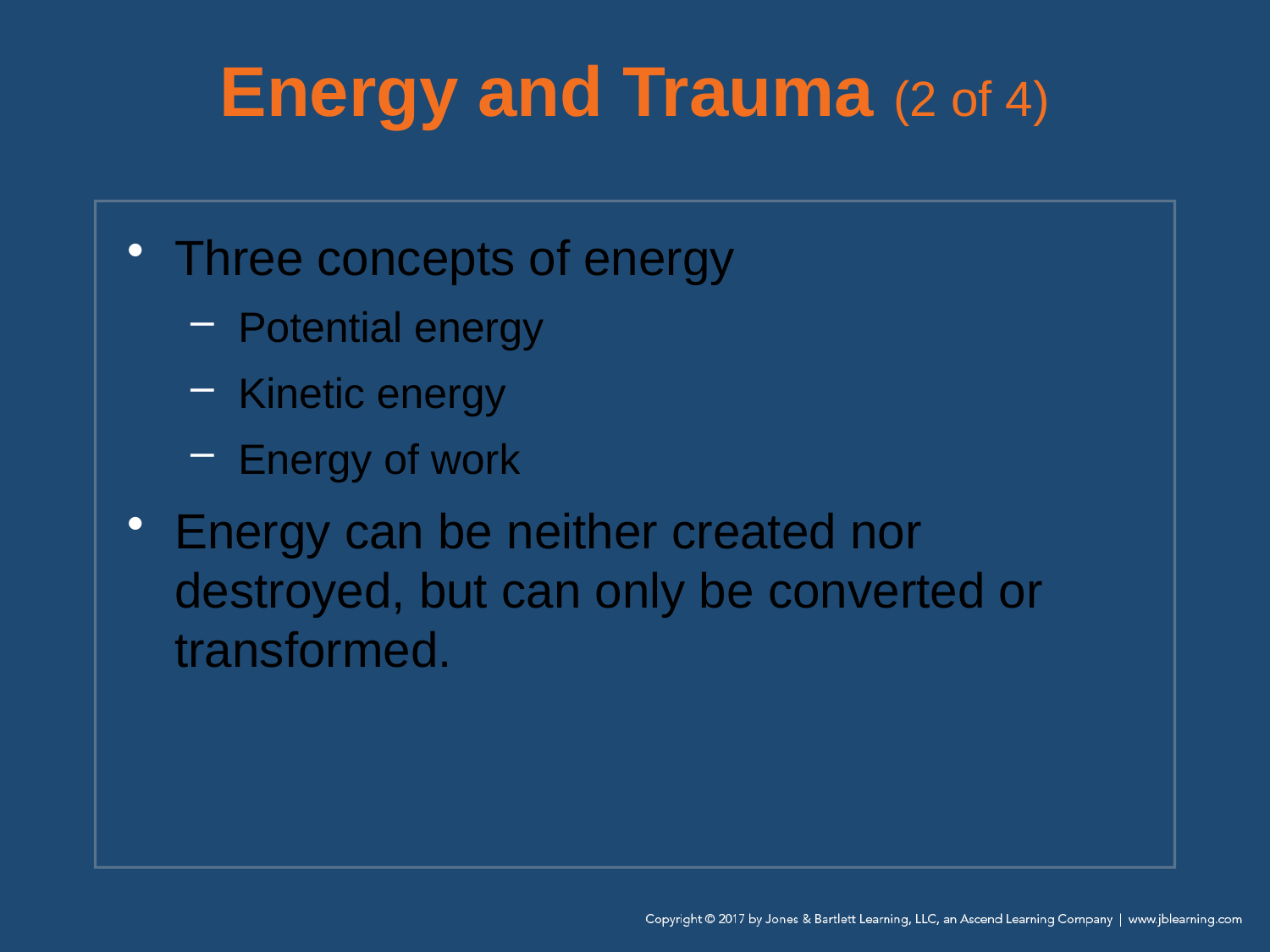

# Energy and Trauma (2 of 4)
Three concepts of energy
Potential energy
Kinetic energy
Energy of work
Energy can be neither created nor destroyed, but can only be converted or transformed.